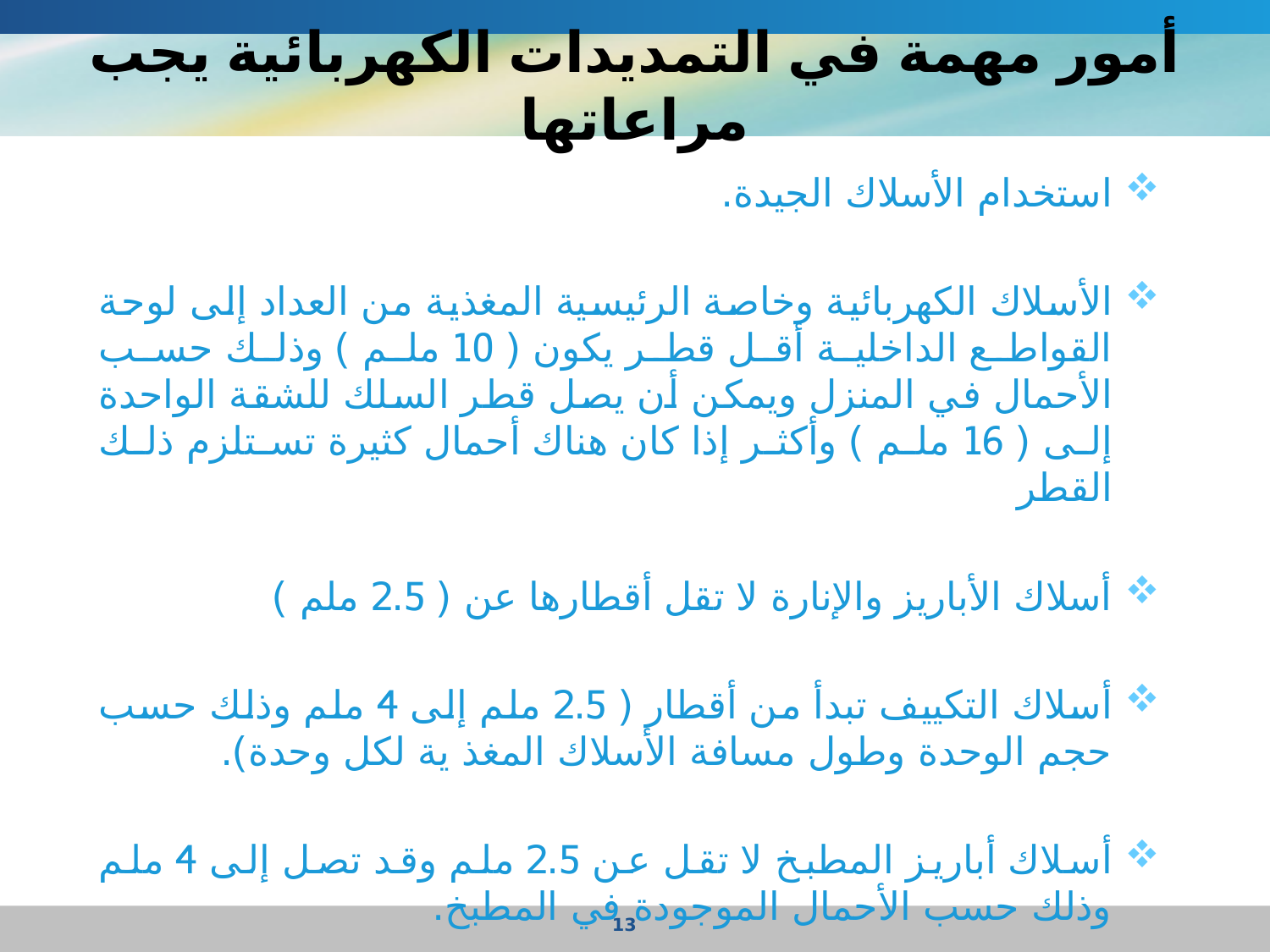

# أمور مهمة في التمديدات الكهربائية يجب مراعاتها
استخدام الأسلاك الجيدة.

الأسلاك الكهربائية وخاصة الرئيسية المغذية من العداد إلى لوحة القواطع الداخلية أقل قطر يكون ( 10 ملم ) وذلك حسب الأحمال في المنزل ويمكن أن يصل قطر السلك للشقة الواحدة إلى ( 16 ملم ) وأكثر إذا كان هناك أحمال كثيرة تستلزم ذلك القطر

أسلاك الأباريز والإنارة لا تقل أقطارها عن ( 2.5 ملم )

أسلاك التكييف تبدأ من أقطار ( 2.5 ملم إلى 4 ملم وذلك حسب حجم الوحدة وطول مسافة الأسلاك المغذ ية لكل وحدة).

أسلاك أباريز المطبخ لا تقل عن 2.5 ملم وقد تصل إلى 4 ملم وذلك حسب الأحمال الموجودة في المطبخ.

13